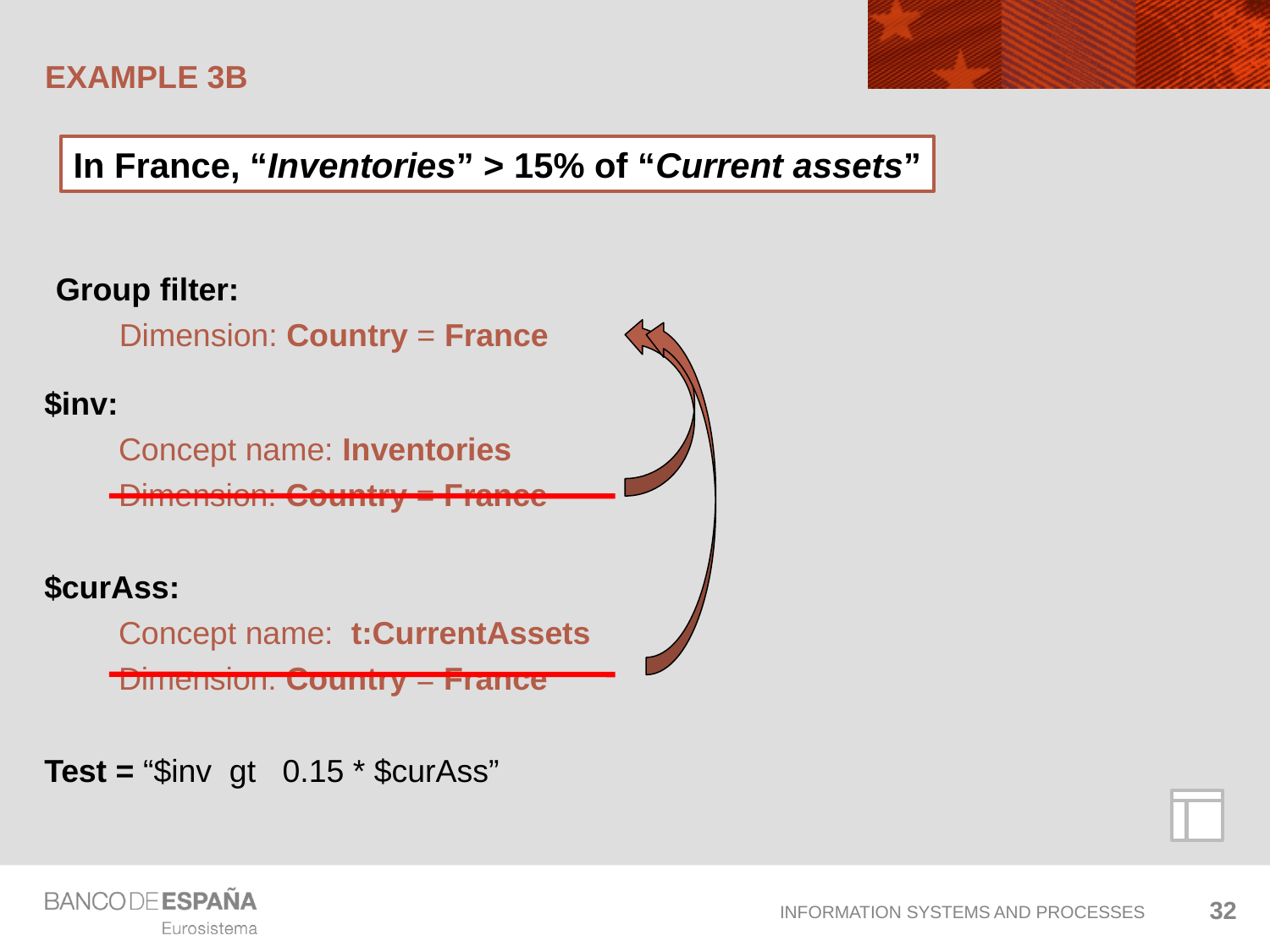

# EXAMPLE 3B
In France, “Inventories” > 15% of “Current assets”
Group filter:
Dimension: Country = France

$inv:
Concept name: Inventories
Dimension: Country = France

$curAss:
Concept name:  t:CurrentAssets
Dimension: Country = France

Test = “$inv  gt   0.15 * $curAss”

32